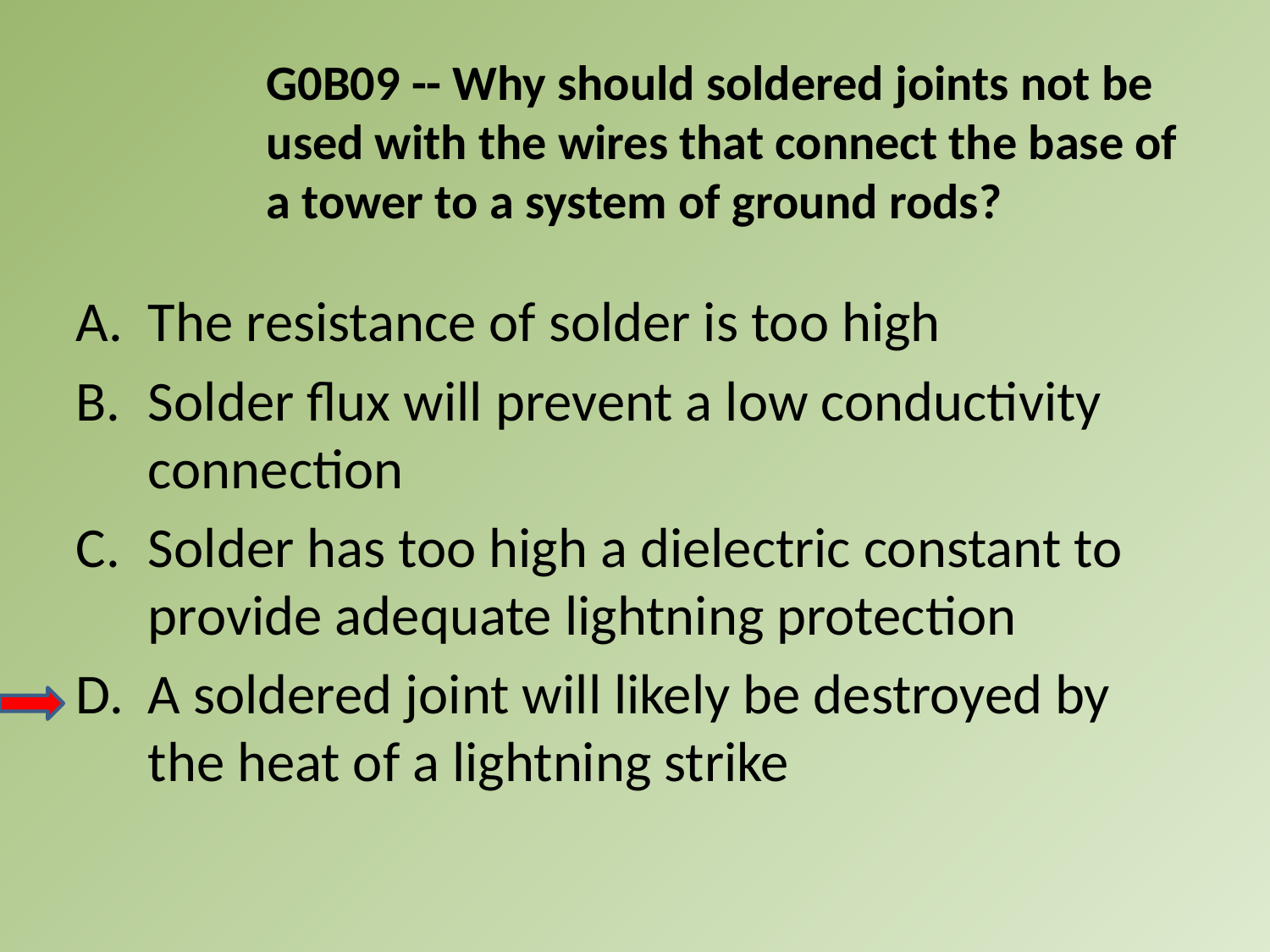

G0B09 -- Why should soldered joints not be used with the wires that connect the base of a tower to a system of ground rods?
A.	The resistance of solder is too high
B.	Solder flux will prevent a low conductivity connection
C.	Solder has too high a dielectric constant to provide adequate lightning protection
D.	A soldered joint will likely be destroyed by the heat of a lightning strike